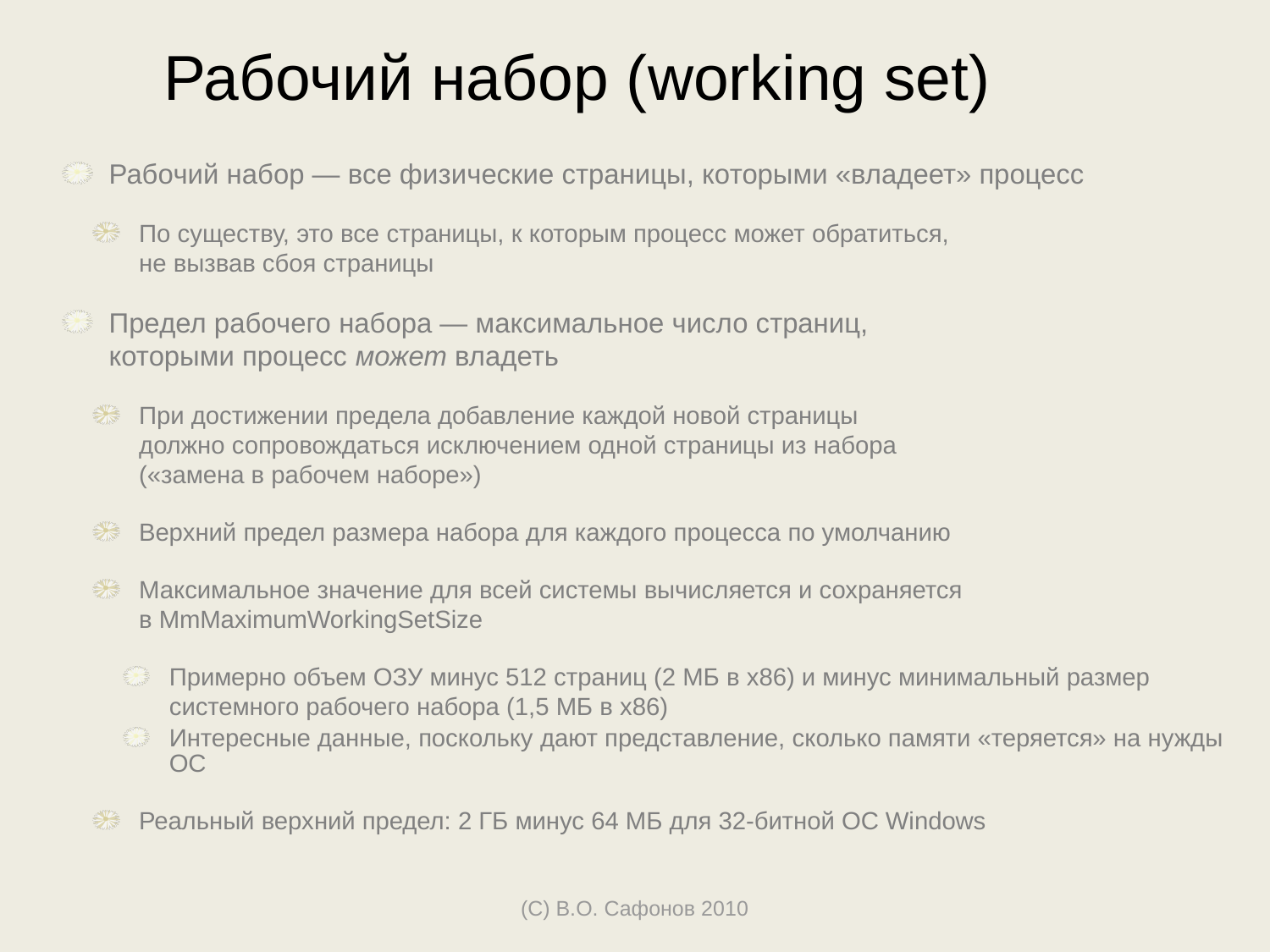

Рабочий набор (working set)
Рабочий набор — все физические страницы, которыми «владеет» процесс
По существу, это все страницы, к которым процесс может обратиться,
не вызвав сбоя страницы
Предел рабочего набора — максимальное число страниц,
которыми процесс может владеть
При достижении предела добавление каждой новой страницы
должно сопровождаться исключением одной страницы из набора
(«замена в рабочем наборе»)
Верхний предел размера набора для каждого процесса по умолчанию
Максимальное значение для всей системы вычисляется и сохраняется
в MmMaximumWorkingSetSize
Примерно объем ОЗУ минус 512 страниц (2 МБ в x86) и минус минимальный размер системного рабочего набора (1,5 МБ в x86)
Интересные данные, поскольку дают представление, сколько памяти «теряется» на нужды ОС
Реальный верхний предел: 2 ГБ минус 64 МБ для 32-битной ОС Windows
(С) В.О. Сафонов 2010